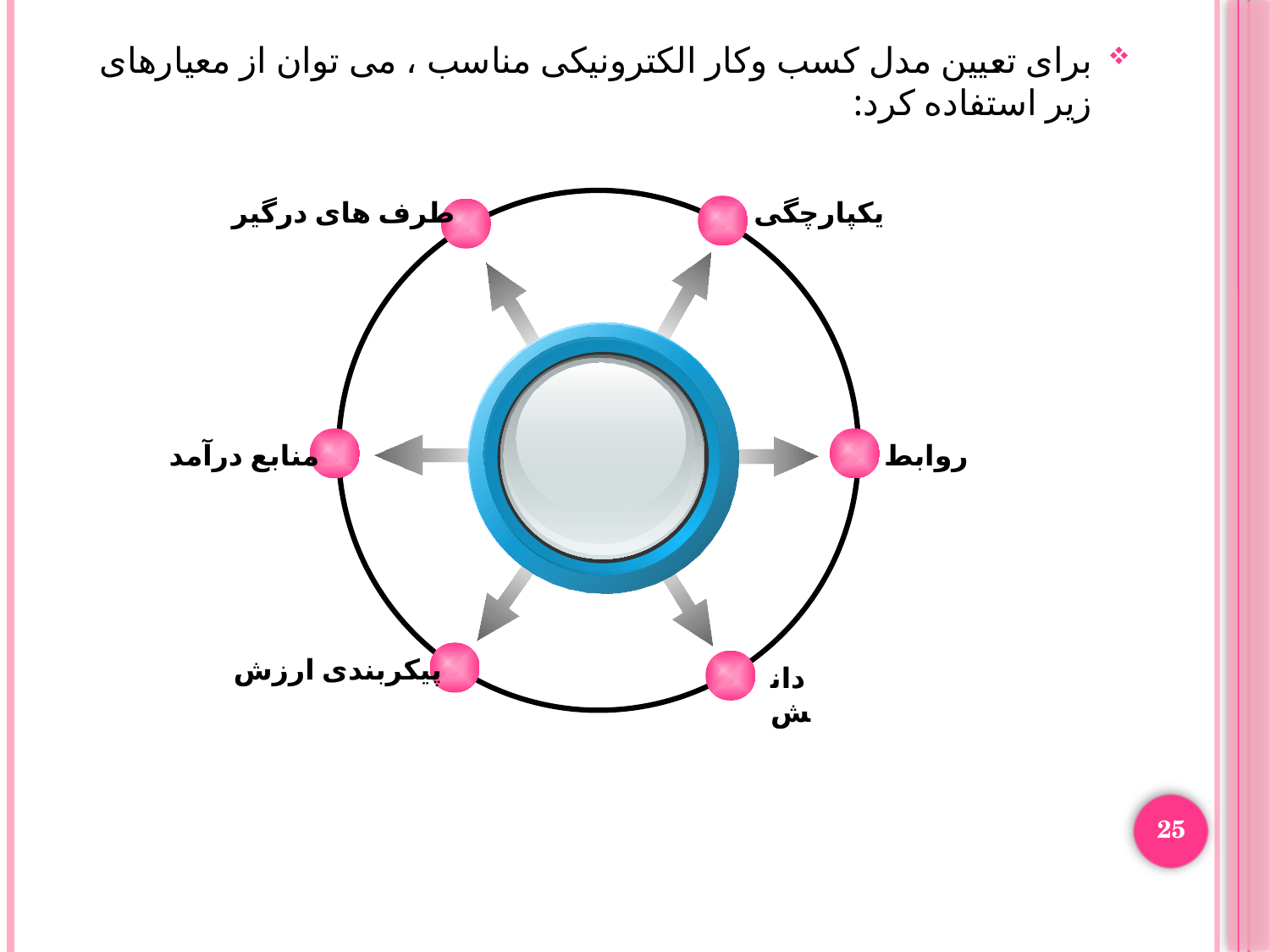

برای تعیین مدل کسب وکار الکترونیکی مناسب ، می توان از معیارهای زیر استفاده کرد:
طرف های درگیر
یکپارچگی

منابع درآمد
روابط

پیکربندی ارزش

دانش
25